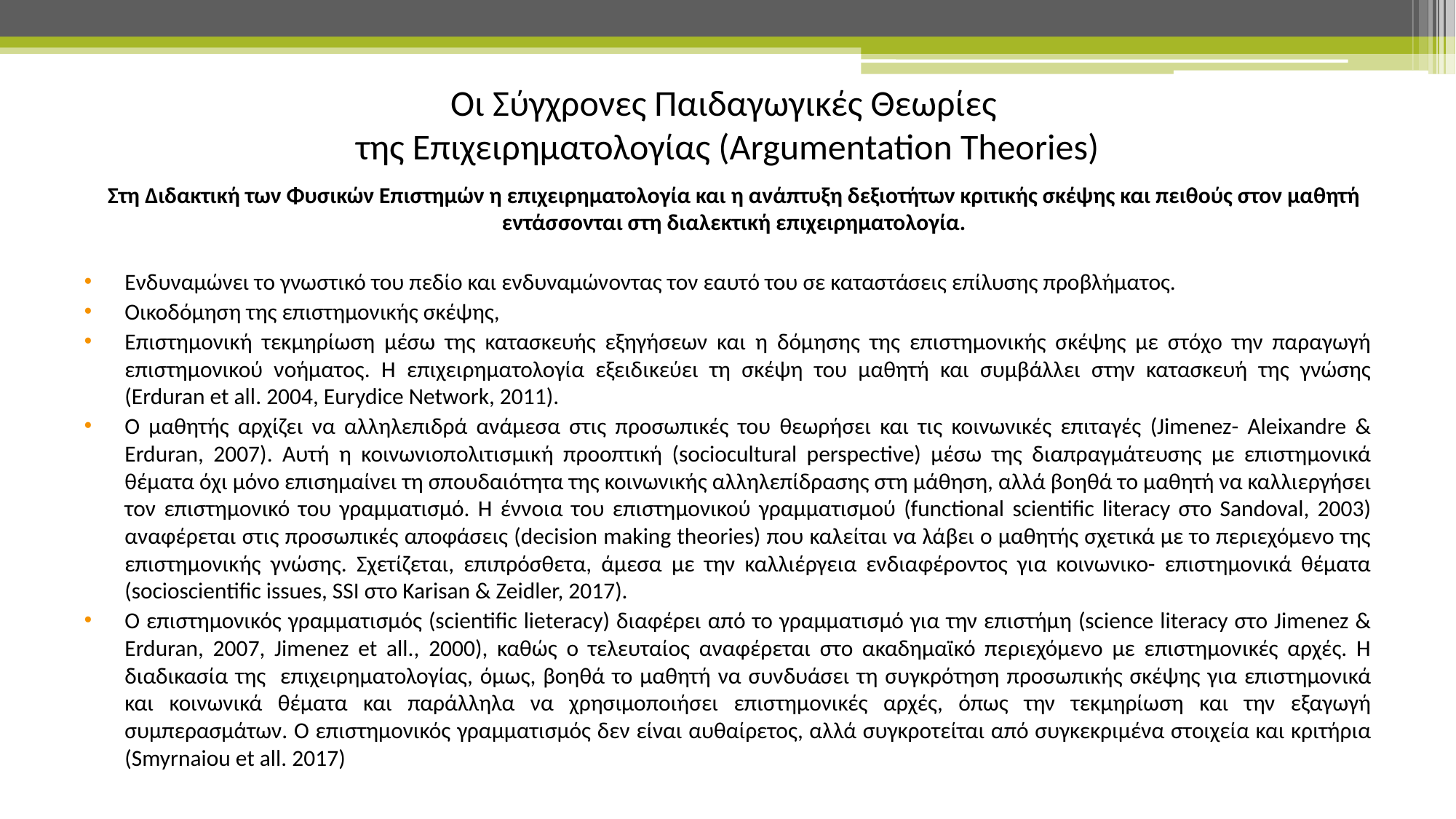

# Οι Σύγχρονες Παιδαγωγικές Θεωρίες της Επιχειρηματολογίας (Argumentation Theories)
Στη Διδακτική των Φυσικών Επιστημών η επιχειρηματολογία και η ανάπτυξη δεξιοτήτων κριτικής σκέψης και πειθούς στον μαθητή εντάσσονται στη διαλεκτική επιχειρηματολογία.

Eνδυναμώνει το γνωστικό του πεδίο και ενδυναμώνοντας τον εαυτό του σε καταστάσεις επίλυσης προβλήματος.
Oικοδόμηση της επιστημονικής σκέψης,
Eπιστημονική τεκμηρίωση μέσω της κατασκευής εξηγήσεων και η δόμησης της επιστημονικής σκέψης με στόχο την παραγωγή επιστημονικού νοήματος. Η επιχειρηματολογία εξειδικεύει τη σκέψη του μαθητή και συμβάλλει στην κατασκευή της γνώσης (Erduran et all. 2004, Eurydice Network, 2011).
O μαθητής αρχίζει να αλληλεπιδρά ανάμεσα στις προσωπικές του θεωρήσει και τις κοινωνικές επιταγές (Jimenez- Aleixandre & Erduran, 2007). Αυτή η κοινωνιοπολιτισμική προοπτική (sociocultural perspective) μέσω της διαπραγμάτευσης με επιστημονικά θέματα όχι μόνο επισημαίνει τη σπουδαιότητα της κοινωνικής αλληλεπίδρασης στη μάθηση, αλλά βοηθά το μαθητή να καλλιεργήσει τον επιστημονικό του γραμματισμό. Η έννοια του επιστημονικού γραμματισμού (functional scientific literacy στο Sandoval, 2003) αναφέρεται στις προσωπικές αποφάσεις (decision making theories) που καλείται να λάβει ο μαθητής σχετικά με το περιεχόμενο της επιστημονικής γνώσης. Σχετίζεται, επιπρόσθετα, άμεσα με την καλλιέργεια ενδιαφέροντος για κοινωνικο- επιστημονικά θέματα (socioscientific issues, SSI στο Karisan & Zeidler, 2017).
Ο επιστημονικός γραμματισμός (scientific lieteracy) διαφέρει από το γραμματισμό για την επιστήμη (science literacy στο Jimenez & Erduran, 2007, Jimenez et all., 2000), καθώς ο τελευταίος αναφέρεται στο ακαδημαϊκό περιεχόμενο με επιστημονικές αρχές. Η διαδικασία της  επιχειρηματολογίας, όμως, βοηθά το μαθητή να συνδυάσει τη συγκρότηση προσωπικής σκέψης για επιστημονικά και κοινωνικά θέματα και παράλληλα να χρησιμοποιήσει επιστημονικές αρχές, όπως την τεκμηρίωση και την εξαγωγή συμπερασμάτων. Ο επιστημονικός γραμματισμός δεν είναι αυθαίρετος, αλλά συγκροτείται από συγκεκριμένα στοιχεία και κριτήρια (Smyrnaiou et all. 2017)